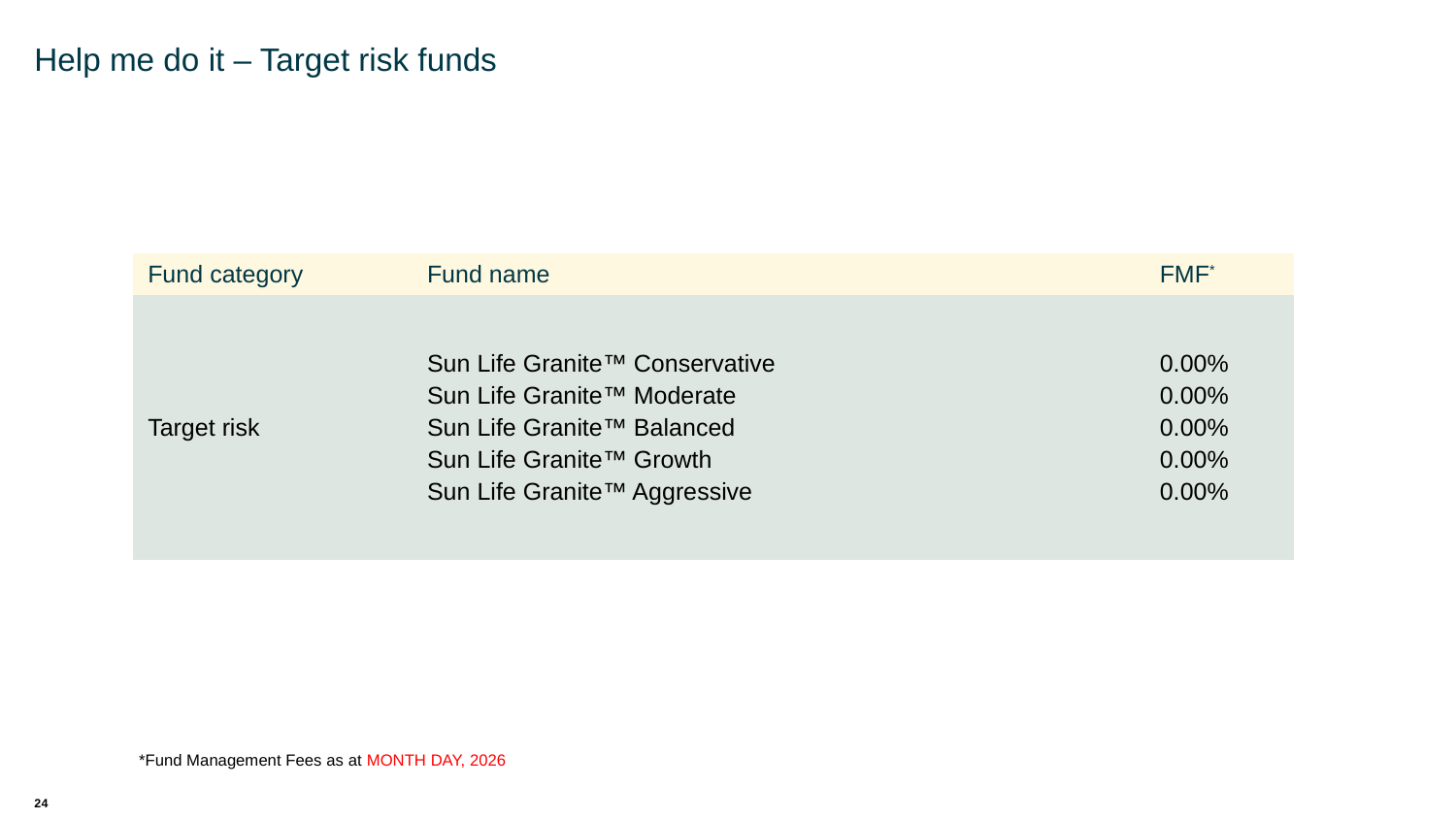

Help me do it – Target risk funds
| Fund category | Fund name | FMF\* |
| --- | --- | --- |
| Target risk | Sun Life Granite™ Conservative Sun Life Granite™ Moderate Sun Life Granite™ Balanced Sun Life Granite™ Growth Sun Life Granite™ Aggressive | 0.00% 0.00% 0.00% 0.00% 0.00% |
*Fund Management Fees as at MONTH DAY, 2026
24